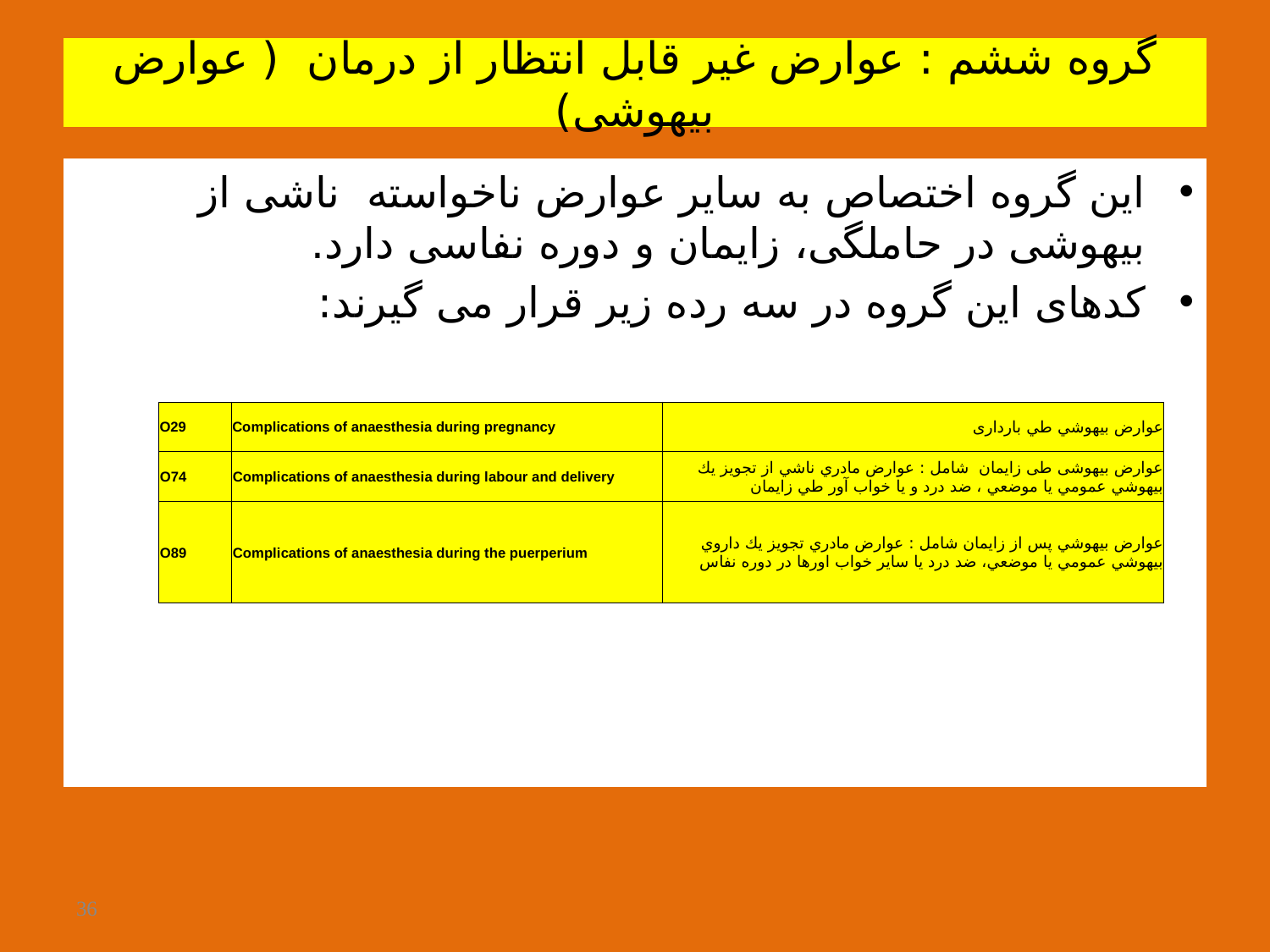

# گروه ششم : عوارض غیر قابل انتظار از درمان  ( عوارض بیهوشی)
این گروه اختصاص به سایر عوارض ناخواسته  ناشی از بیهوشی در حاملگی، زایمان و دوره نفاسی دارد.
کدهای این گروه در سه رده زیر قرار می گیرند:

| O29 | Complications of anaesthesia during pregnancy | عوارض بيهوشي طي بارداری |
| --- | --- | --- |
| O74 | Complications of anaesthesia during labour and delivery | عوارض بیهوشی طی زایمان شامل : عوارض مادري ناشي از تجويز يك بيهوشي عمومي يا موضعي ، ضد درد و يا خواب آور طي زايمان |
| O89 | Complications of anaesthesia during the puerperium | عوارض بيهوشي پس از زایمان شامل : عوارض مادري تجويز يك داروي بيهوشي عمومي يا موضعي، ضد درد يا ساير خواب اورها در دوره نفاس |
36